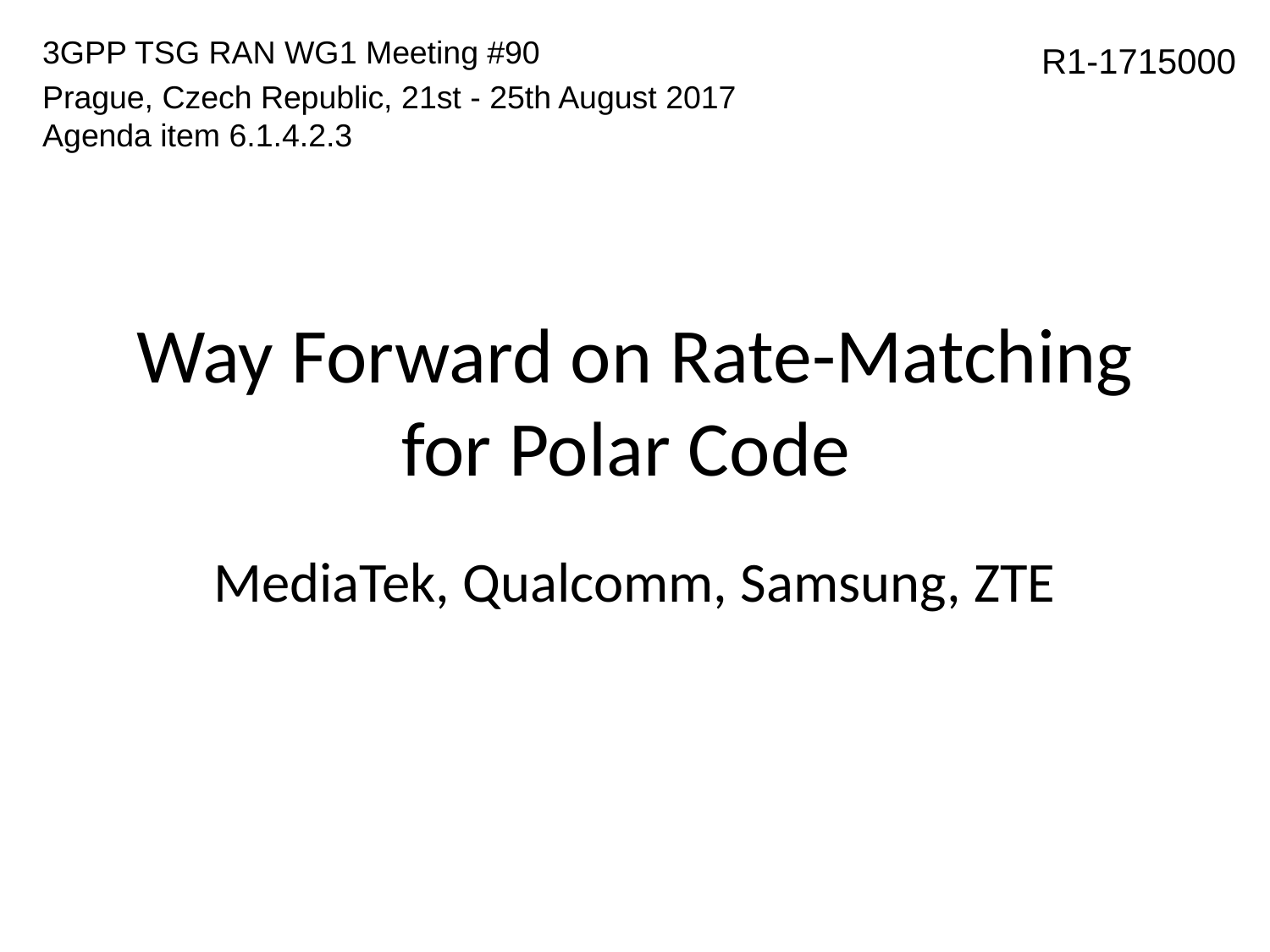

3GPP TSG RAN WG1 Meeting #90
Prague, Czech Republic, 21st - 25th August 2017
Agenda item 6.1.4.2.3
R1-1715000
# Way Forward on Rate-Matching for Polar Code
MediaTek, Qualcomm, Samsung, ZTE